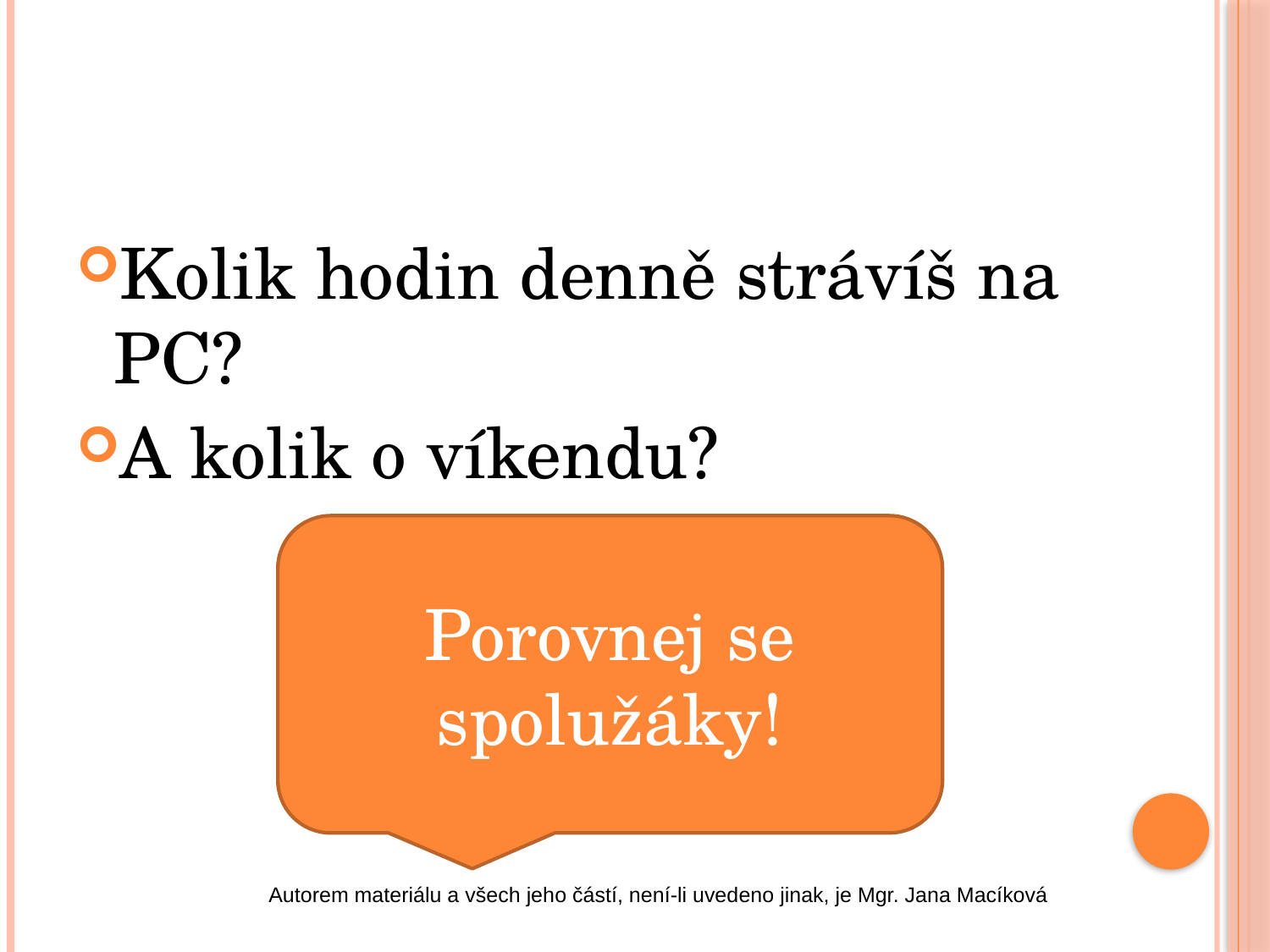

#
Kolik hodin denně strávíš na PC?
A kolik o víkendu?

Porovnej se spolužáky!
Autorem materiálu a všech jeho částí, není-li uvedeno jinak, je Mgr. Jana Macíková